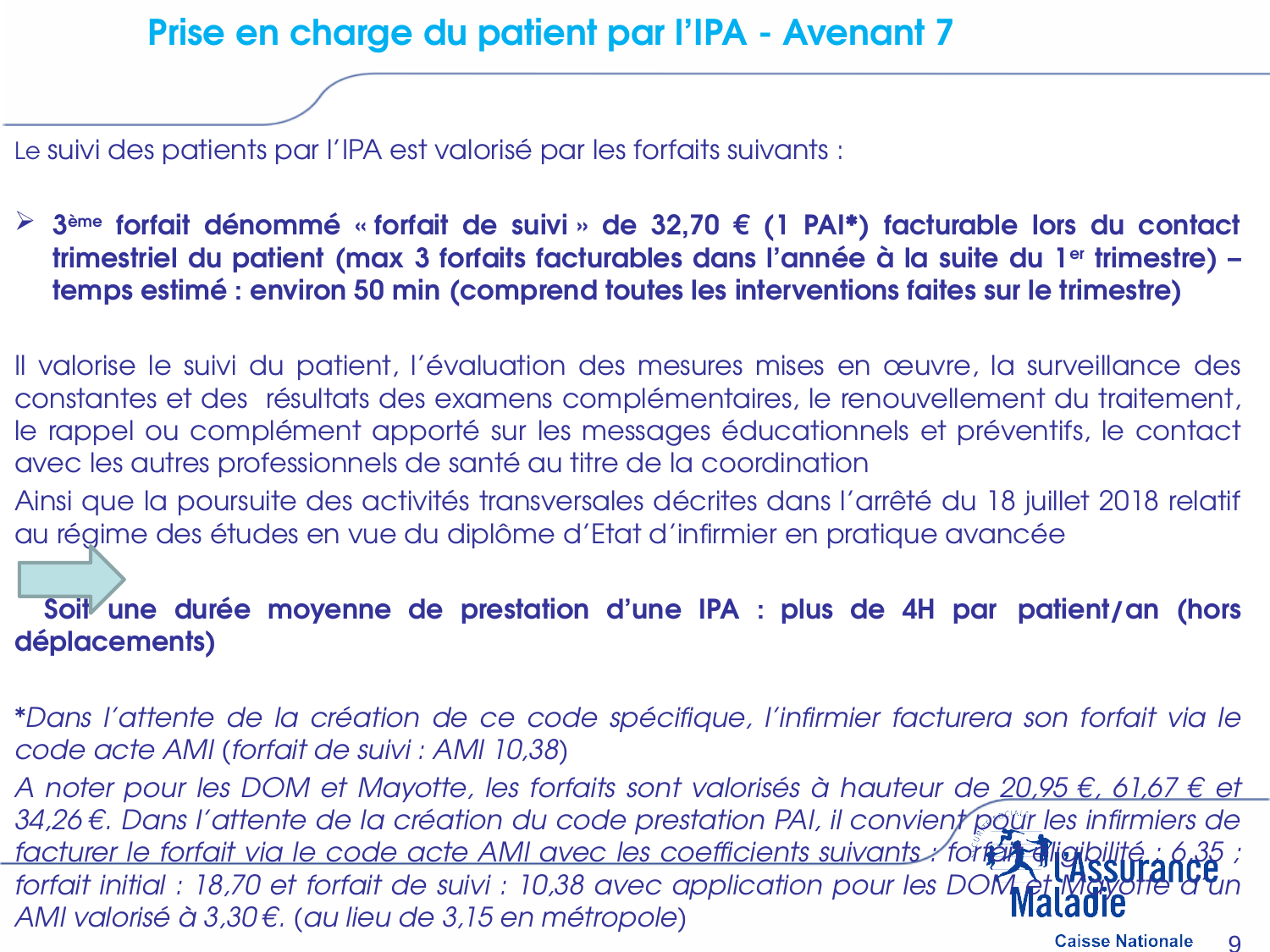

# Prise en charge du patient par l’IPA - Avenant 7
Le suivi des patients par l’IPA est valorisé par les forfaits suivants :

	3ème forfait dénommé « forfait de suivi » de 32,70 € (1 PAI*) facturable lors du contact trimestriel du patient (max 3 forfaits facturables dans l’année à la suite du 1er trimestre) – temps estimé : environ 50 min (comprend toutes les interventions faites sur le trimestre)

Il valorise le suivi du patient, l’évaluation des mesures mises en œuvre, la surveillance des constantes et des  résultats des examens complémentaires, le renouvellement du traitement, le rappel ou complément apporté sur les messages éducationnels et préventifs, le contact avec les autres professionnels de santé au titre de la coordination
Ainsi que la poursuite des activités transversales décrites dans l’arrêté du 18 juillet 2018 relatif au régime des études en vue du diplôme d’Etat d’infirmier en pratique avancée

	Soit une durée moyenne de prestation d’une IPA : plus de 4H par 	patient/an (hors déplacements)

*Dans l’attente de la création de ce code spécifique, l’infirmier facturera son forfait via le code acte AMI (forfait de suivi : AMI 10,38)
A noter pour les DOM et Mayotte, les forfaits sont valorisés à hauteur de 20,95 €, 61,67 € et 34,26 €. Dans l’attente de la création du code prestation PAI, il convient pour les infirmiers de facturer le forfait via le code acte AMI avec les coefficients suivants : forfait éligibilité : 6,35 ; forfait initial : 18,70 et forfait de suivi : 10,38 avec application pour les DOM et Mayotte d’un AMI valorisé à 3,30 €. (au lieu de 3,15 en métropole)

9